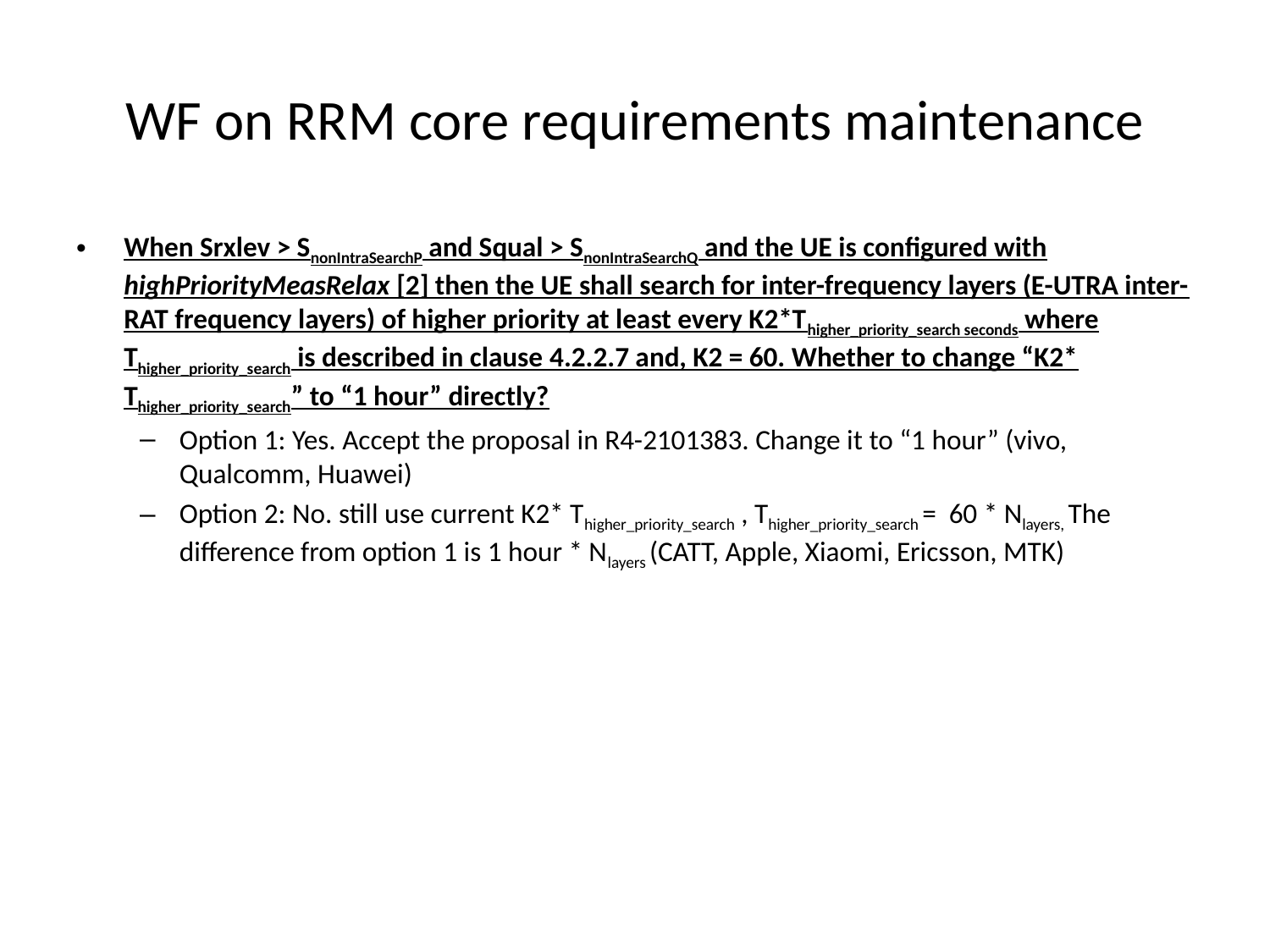

# WF on RRM core requirements maintenance
When Srxlev > SnonIntraSearchP and Squal > SnonIntraSearchQ and the UE is configured with highPriorityMeasRelax [2] then the UE shall search for inter-frequency layers (E-UTRA inter-RAT frequency layers) of higher priority at least every K2*Thigher_priority_search seconds where Thigher_priority_search is described in clause 4.2.2.7 and, K2 = 60. Whether to change “K2* Thigher_priority_search” to “1 hour” directly?
Option 1: Yes. Accept the proposal in R4-2101383. Change it to “1 hour” (vivo, Qualcomm, Huawei)
Option 2: No. still use current K2* Thigher_priority_search , Thigher_priority_search =  60 * Nlayers, The difference from option 1 is 1 hour * Nlayers (CATT, Apple, Xiaomi, Ericsson, MTK)